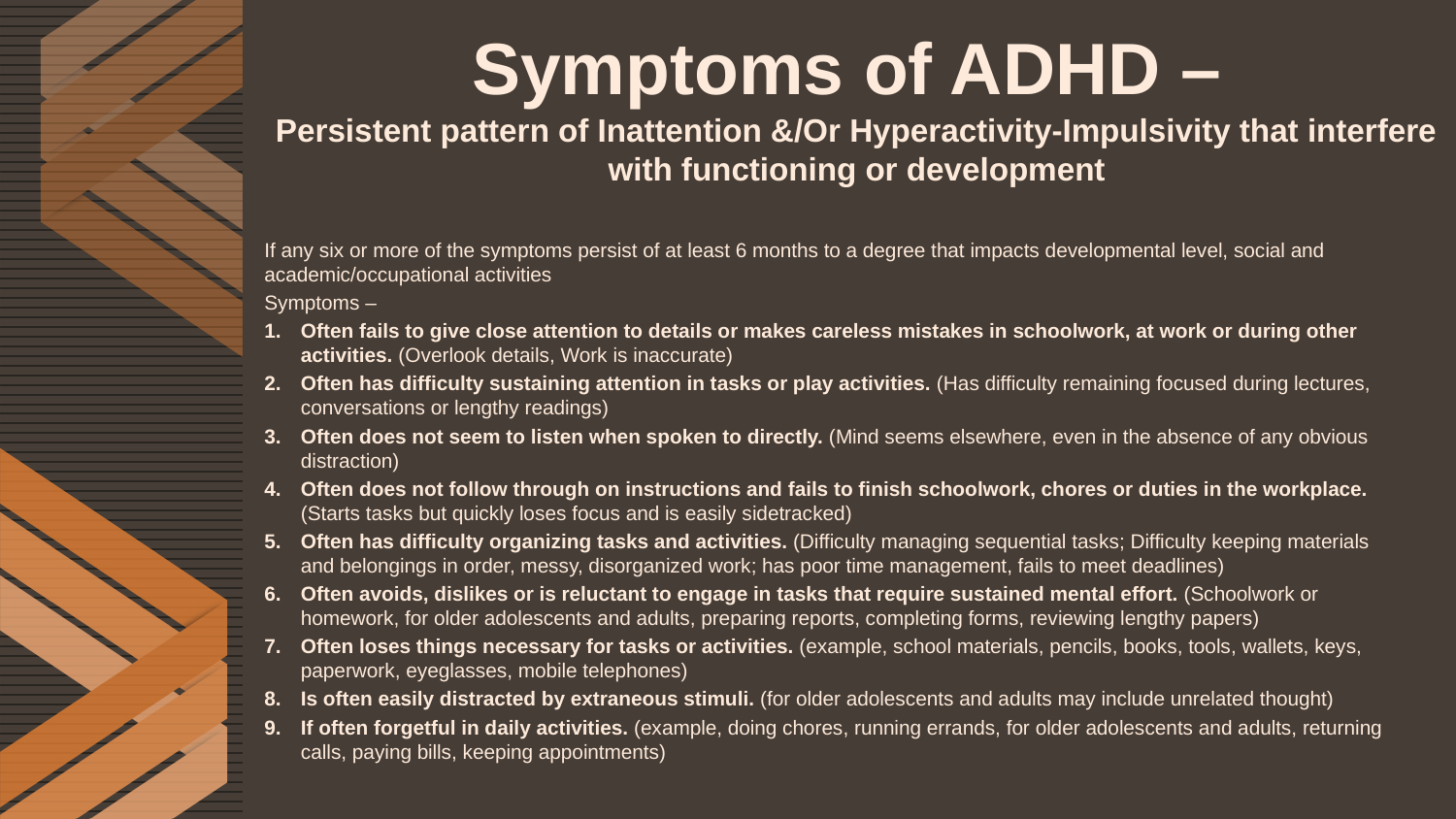

# Symptoms of ADHD – Persistent pattern of Inattention &/Or Hyperactivity-Impulsivity that interfere with functioning or development
If any six or more of the symptoms persist of at least 6 months to a degree that impacts developmental level, social and academic/occupational activities
Symptoms –
Often fails to give close attention to details or makes careless mistakes in schoolwork, at work or during other activities. (Overlook details, Work is inaccurate)
Often has difficulty sustaining attention in tasks or play activities. (Has difficulty remaining focused during lectures, conversations or lengthy readings)
Often does not seem to listen when spoken to directly. (Mind seems elsewhere, even in the absence of any obvious distraction)
Often does not follow through on instructions and fails to finish schoolwork, chores or duties in the workplace. (Starts tasks but quickly loses focus and is easily sidetracked)
Often has difficulty organizing tasks and activities. (Difficulty managing sequential tasks; Difficulty keeping materials and belongings in order, messy, disorganized work; has poor time management, fails to meet deadlines)
Often avoids, dislikes or is reluctant to engage in tasks that require sustained mental effort. (Schoolwork or homework, for older adolescents and adults, preparing reports, completing forms, reviewing lengthy papers)
Often loses things necessary for tasks or activities. (example, school materials, pencils, books, tools, wallets, keys, paperwork, eyeglasses, mobile telephones)
Is often easily distracted by extraneous stimuli. (for older adolescents and adults may include unrelated thought)
If often forgetful in daily activities. (example, doing chores, running errands, for older adolescents and adults, returning calls, paying bills, keeping appointments)